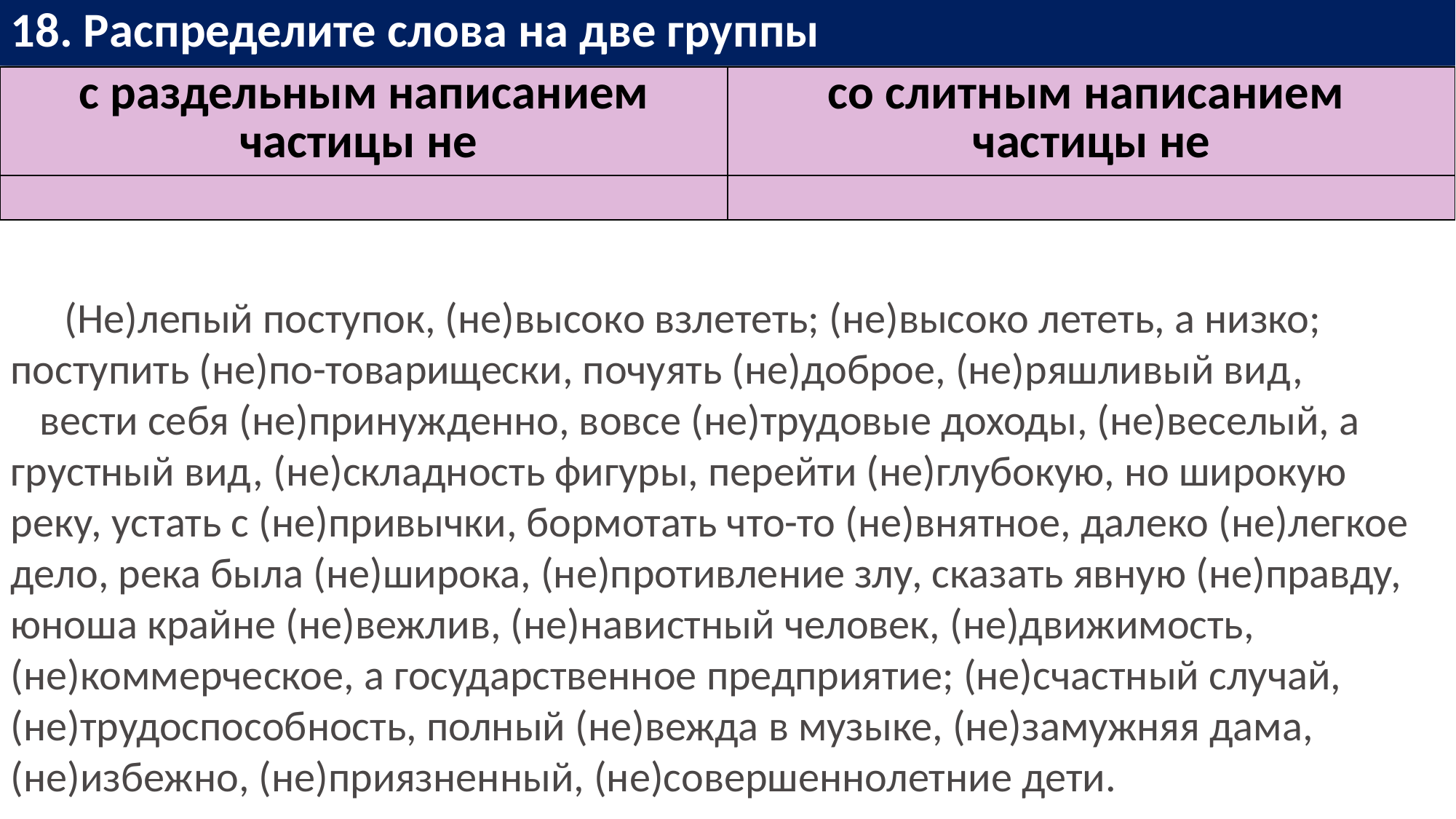

18. Распределите слова на две группы
| с раздельным написанием частицы не | со слитным написанием частицы не |
| --- | --- |
|  |  |
(Не)лепый поступок, (не)высоко взлететь; (не)высоко лететь, а низко; поступить (не)по-товарищески, почуять (не)доброе, (не)ряшливый вид,                  вести себя (не)принужденно, вовсе (не)трудовые доходы, (не)веселый, а грустный вид, (не)складность фигуры, перейти (не)глубокую, но широкую реку, устать с (не)привычки, бормотать что-то (не)внятное, далеко (не)легкое дело, река была (не)широка, (не)противление злу, сказать явную (не)правду, юноша крайне (не)вежлив, (не)навистный человек, (не)движимость, (не)коммерческое, а государственное предприятие; (не)счастный случай, (не)трудоспособность, полный (не)вежда в музыке, (не)замужняя дама, (не)избежно, (не)приязненный, (не)совершеннолетние дети.